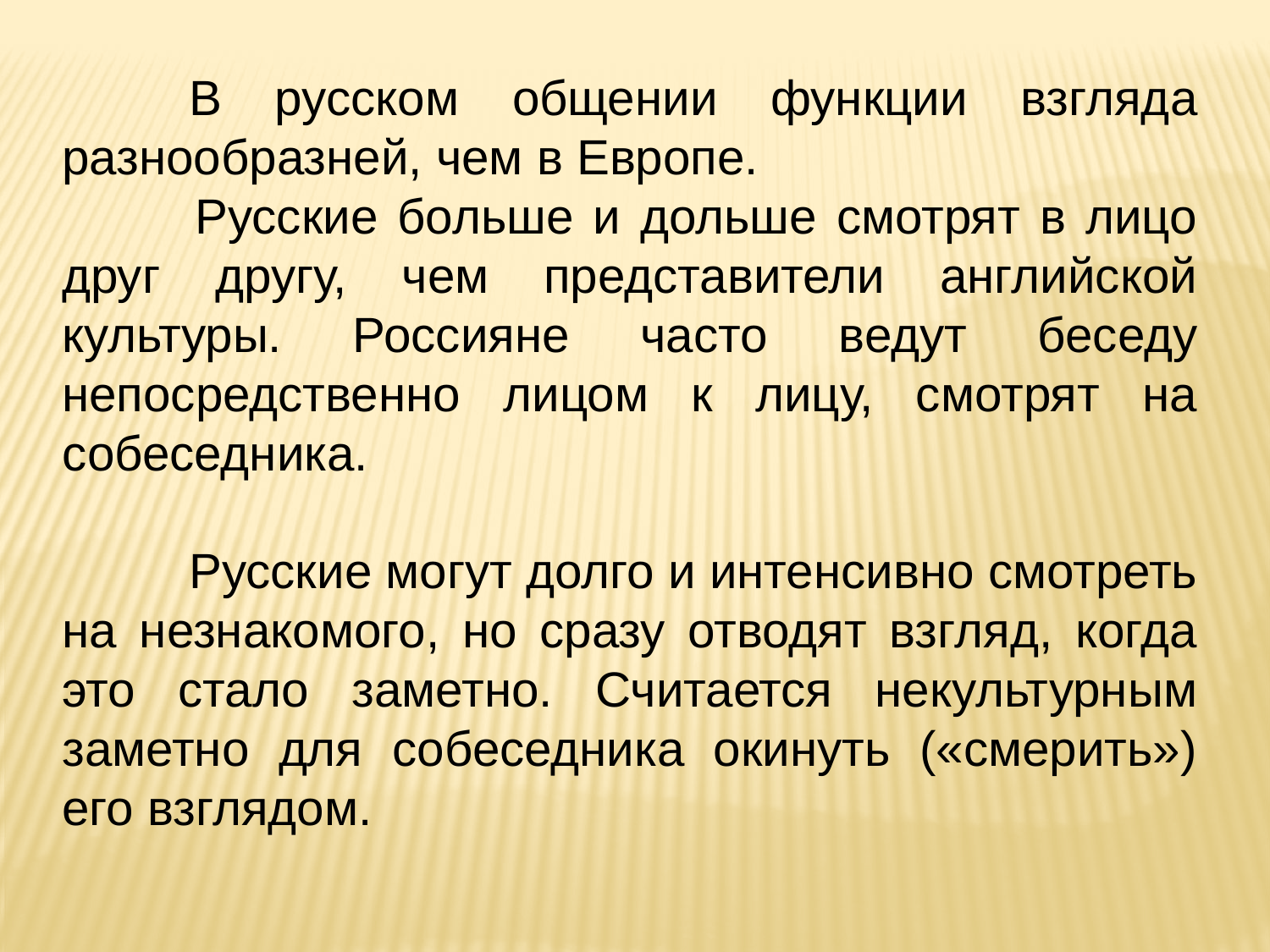

В русском общении функции взгляда разнообразней, чем в Европе.
 	Русские больше и дольше смотрят в лицо друг другу, чем представители английской культуры. Россияне часто ведут беседу непосредственно лицом к лицу, смотрят на собеседника.

	Русские могут долго и интенсивно смотреть на незнакомого, но сразу отводят взгляд, когда это стало заметно. Считается некультурным заметно для собеседника окинуть («смерить») его взглядом.